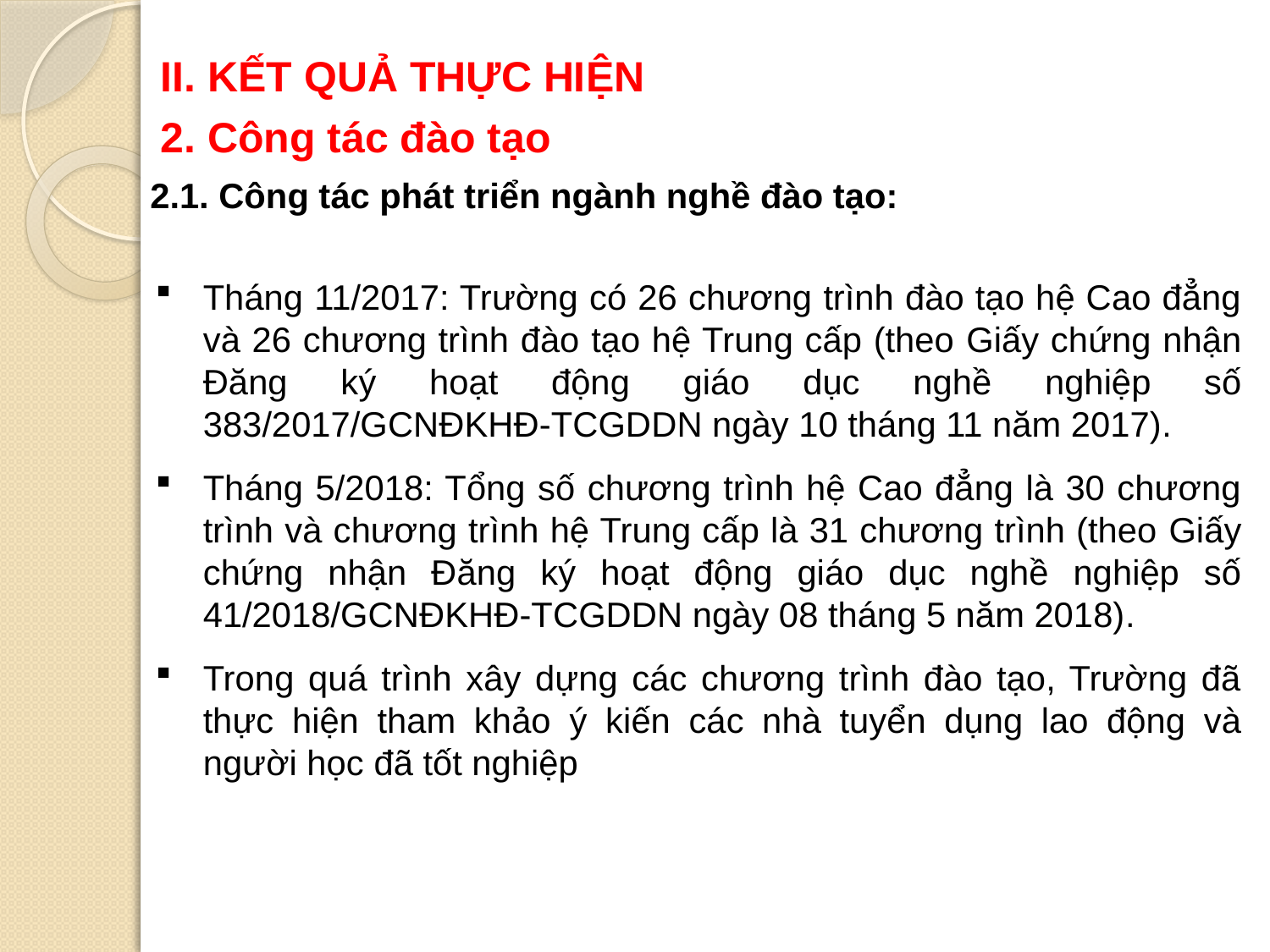

II. KẾT QUẢ THỰC HIỆN
2. Công tác đào tạo
2.1. Công tác phát triển ngành nghề đào tạo:
Tháng 11/2017: Trường có 26 chương trình đào tạo hệ Cao đẳng và 26 chương trình đào tạo hệ Trung cấp (theo Giấy chứng nhận Đăng ký hoạt động giáo dục nghề nghiệp số 383/2017/GCNĐKHĐ-TCGDDN ngày 10 tháng 11 năm 2017).
Tháng 5/2018: Tổng số chương trình hệ Cao đẳng là 30 chương trình và chương trình hệ Trung cấp là 31 chương trình (theo Giấy chứng nhận Đăng ký hoạt động giáo dục nghề nghiệp số 41/2018/GCNĐKHĐ-TCGDDN ngày 08 tháng 5 năm 2018).
Trong quá trình xây dựng các chương trình đào tạo, Trường đã thực hiện tham khảo ý kiến các nhà tuyển dụng lao động và người học đã tốt nghiệp